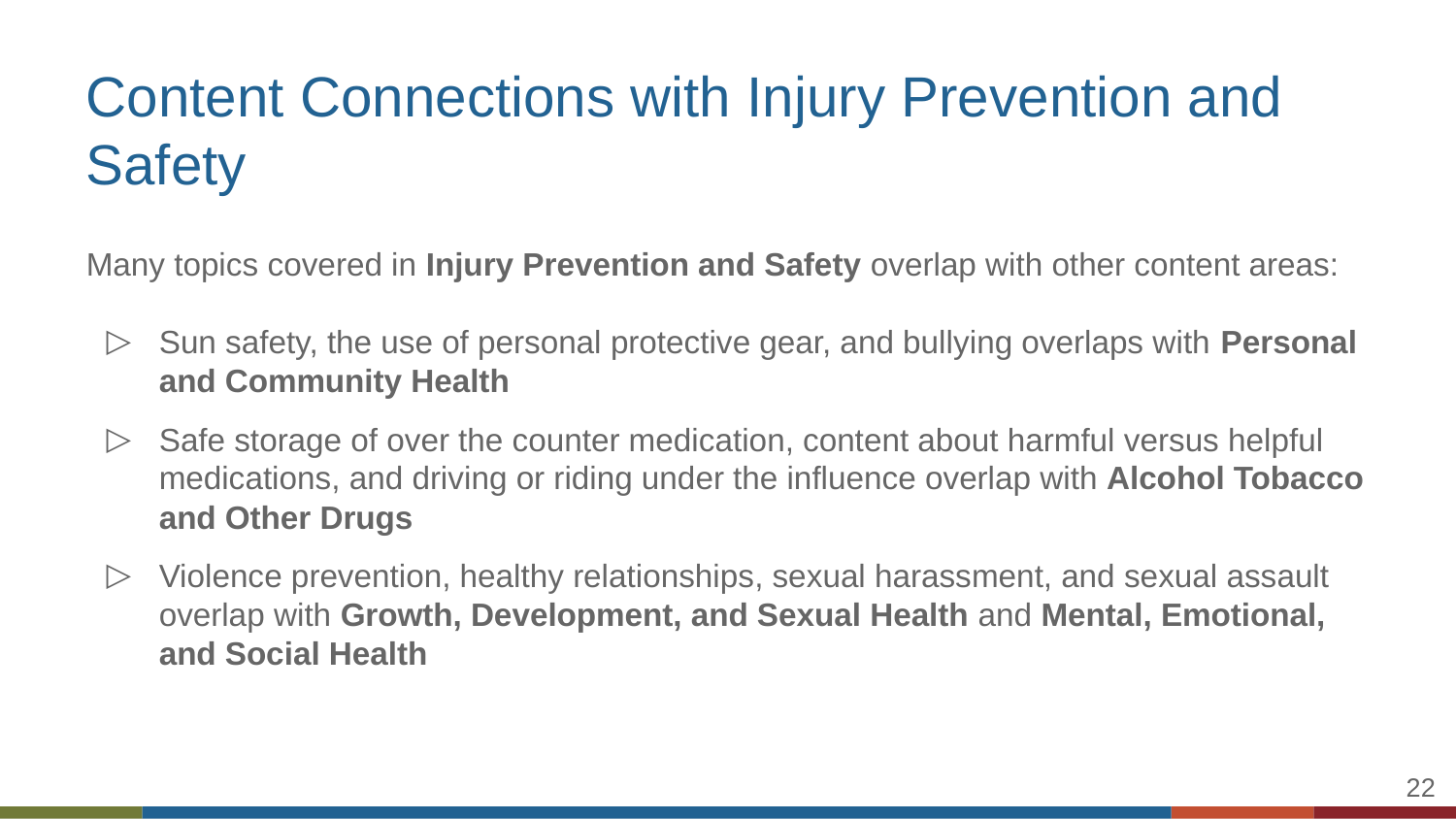

# Content Connections with Injury Prevention and Safety
Many topics covered in Injury Prevention and Safety overlap with other content areas:

Sun safety, the use of personal protective gear, and bullying overlaps with Personal and Community Health
Safe storage of over the counter medication, content about harmful versus helpful medications, and driving or riding under the influence overlap with Alcohol Tobacco and Other Drugs
Violence prevention, healthy relationships, sexual harassment, and sexual assault overlap with Growth, Development, and Sexual Health and Mental, Emotional, and Social Health

22